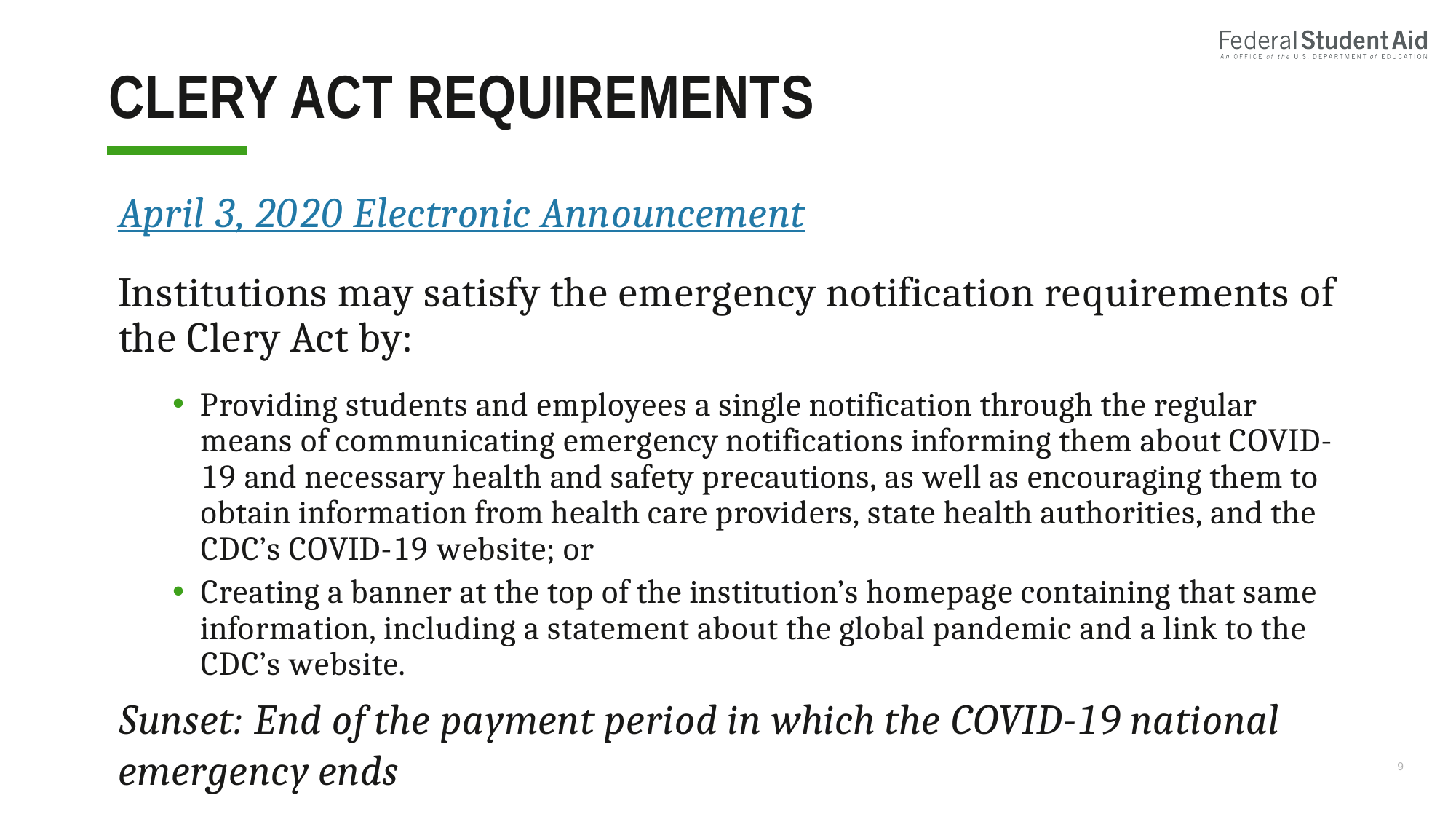

# Clery act requirements
April 3, 2020 Electronic Announcement
Institutions may satisfy the emergency notification requirements of the Clery Act by:
Providing students and employees a single notification through the regular means of communicating emergency notifications informing them about COVID-19 and necessary health and safety precautions, as well as encouraging them to obtain information from health care providers, state health authorities, and the CDC’s COVID-19 website; or
Creating a banner at the top of the institution’s homepage containing that same information, including a statement about the global pandemic and a link to the CDC’s website.
Sunset: End of the payment period in which the COVID-19 national emergency ends

9